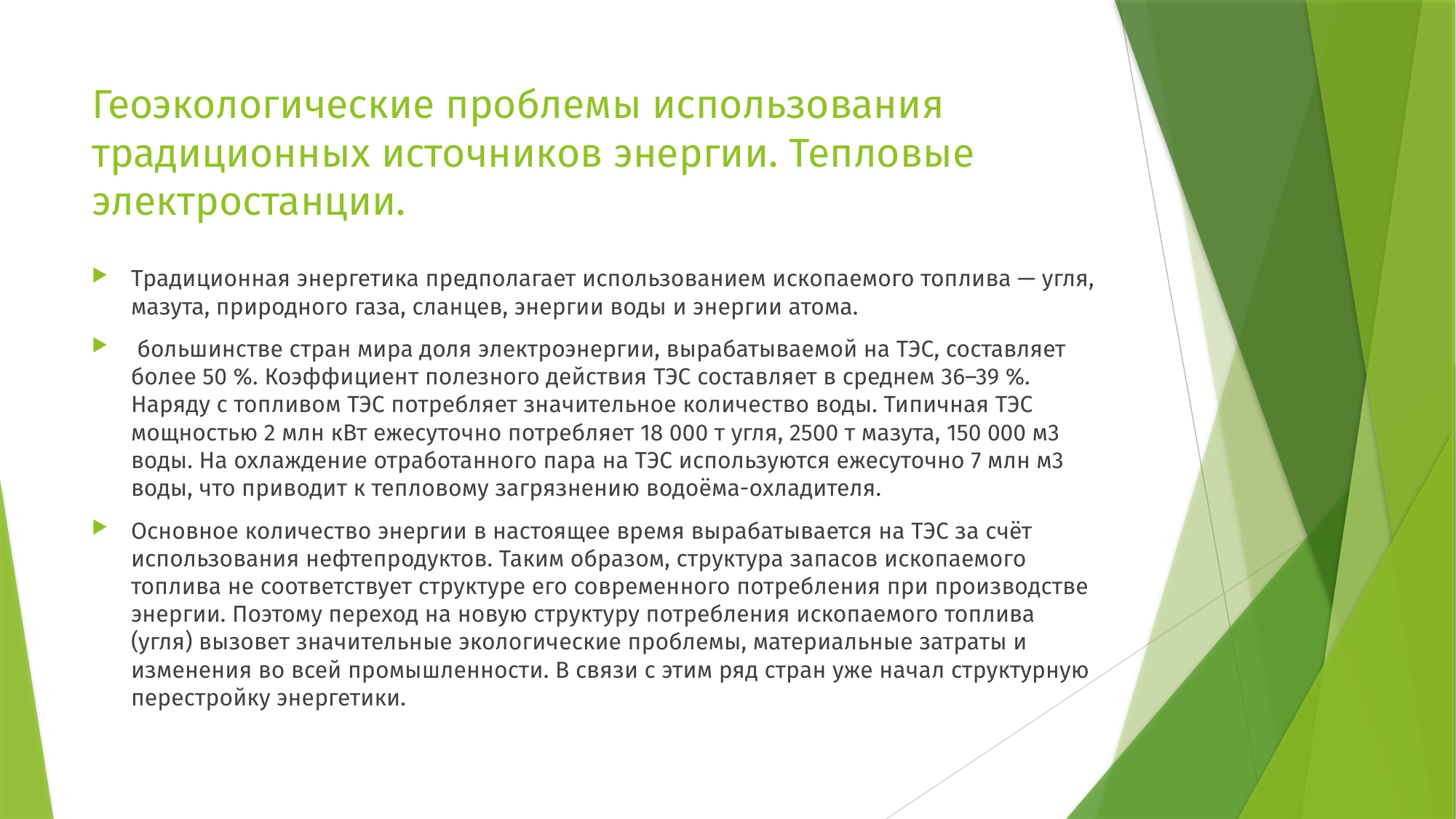

# Геоэкологические проблемы использования традиционных источников энергии. Тепловые электростанции.
Традиционная энергетика предполагает использованием ископаемого топлива — угля, мазута, природного газа, сланцев, энергии воды и энергии атома.
 большинстве стран мира доля электроэнергии, вырабатываемой на ТЭС, составляет более 50 %. Коэффициент полезного действия ТЭС составляет в среднем 36–39 %. Наряду с топливом ТЭС потребляет значительное количество воды. Типичная ТЭС мощностью 2 млн кВт ежесуточно потребляет 18 000 т угля, 2500 т мазута, 150 000 м3 воды. На охлаждение отработанного пара на ТЭС используются ежесуточно 7 млн м3 воды, что приводит к тепловому загрязнению водоёма-охладителя.
Основное количество энергии в настоящее время вырабатывается на ТЭС за счёт использования нефтепродуктов. Таким образом, структура запасов ископаемого топлива не соответствует структуре его современного потребления при производстве энергии. Поэтому переход на новую структуру потребления ископаемого топлива (угля) вызовет значительные экологические проблемы, материальные затраты и изменения во всей промышленности. В связи с этим ряд стран уже начал структурную перестройку энергетики.